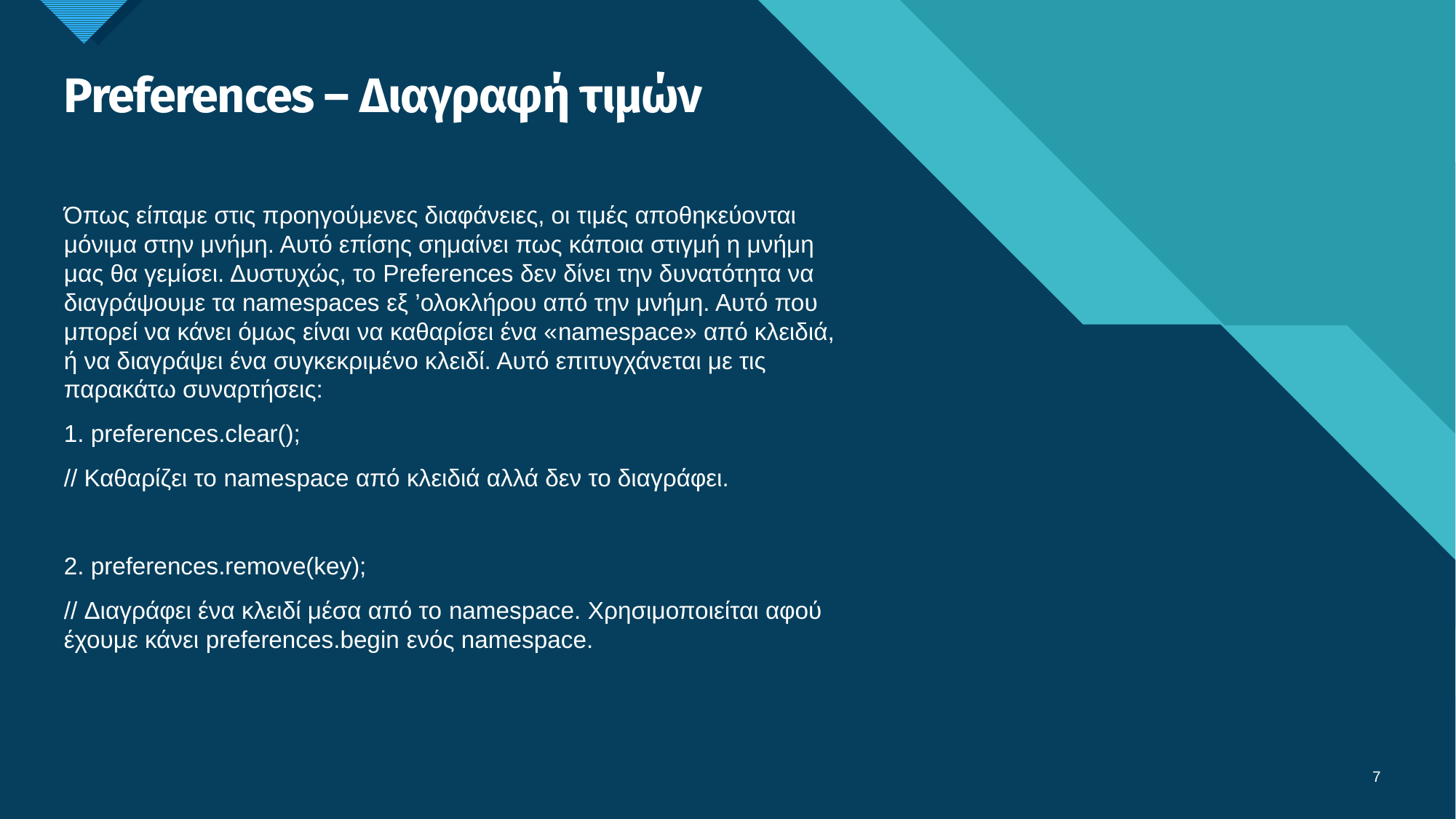

# Preferences – Διαγραφή τιμών
Όπως είπαμε στις προηγούμενες διαφάνειες, οι τιμές αποθηκεύονται μόνιμα στην μνήμη. Αυτό επίσης σημαίνει πως κάποια στιγμή η μνήμη μας θα γεμίσει. Δυστυχώς, το Preferences δεν δίνει την δυνατότητα να διαγράψουμε τα namespaces εξ ’ολοκλήρου από την μνήμη. Αυτό που μπορεί να κάνει όμως είναι να καθαρίσει ένα «namespace» από κλειδιά, ή να διαγράψει ένα συγκεκριμένο κλειδί. Αυτό επιτυγχάνεται με τις παρακάτω συναρτήσεις:
1. preferences.clear();
// Καθαρίζει το namespace από κλειδιά αλλά δεν το διαγράφει.

2. preferences.remove(key);
// Διαγράφει ένα κλειδί μέσα από το namespace. Χρησιμοποιείται αφού έχουμε κάνει preferences.begin ενός namespace.

7